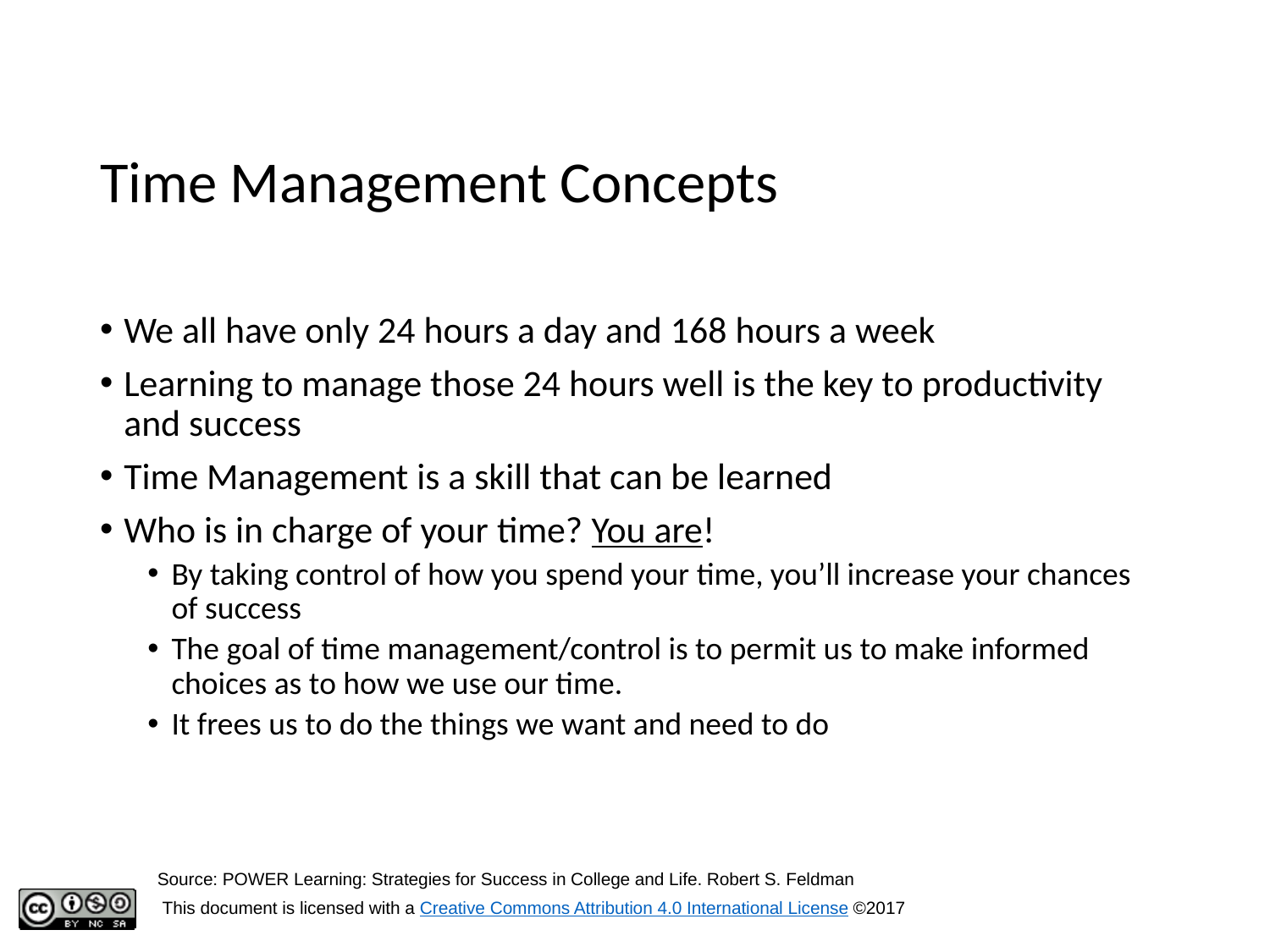

# Time Management Concepts
We all have only 24 hours a day and 168 hours a week
Learning to manage those 24 hours well is the key to productivity and success
Time Management is a skill that can be learned
Who is in charge of your time? You are!
By taking control of how you spend your time, you’ll increase your chances of success
The goal of time management/control is to permit us to make informed choices as to how we use our time.
It frees us to do the things we want and need to do

Source: POWER Learning: Strategies for Success in College and Life. Robert S. Feldman